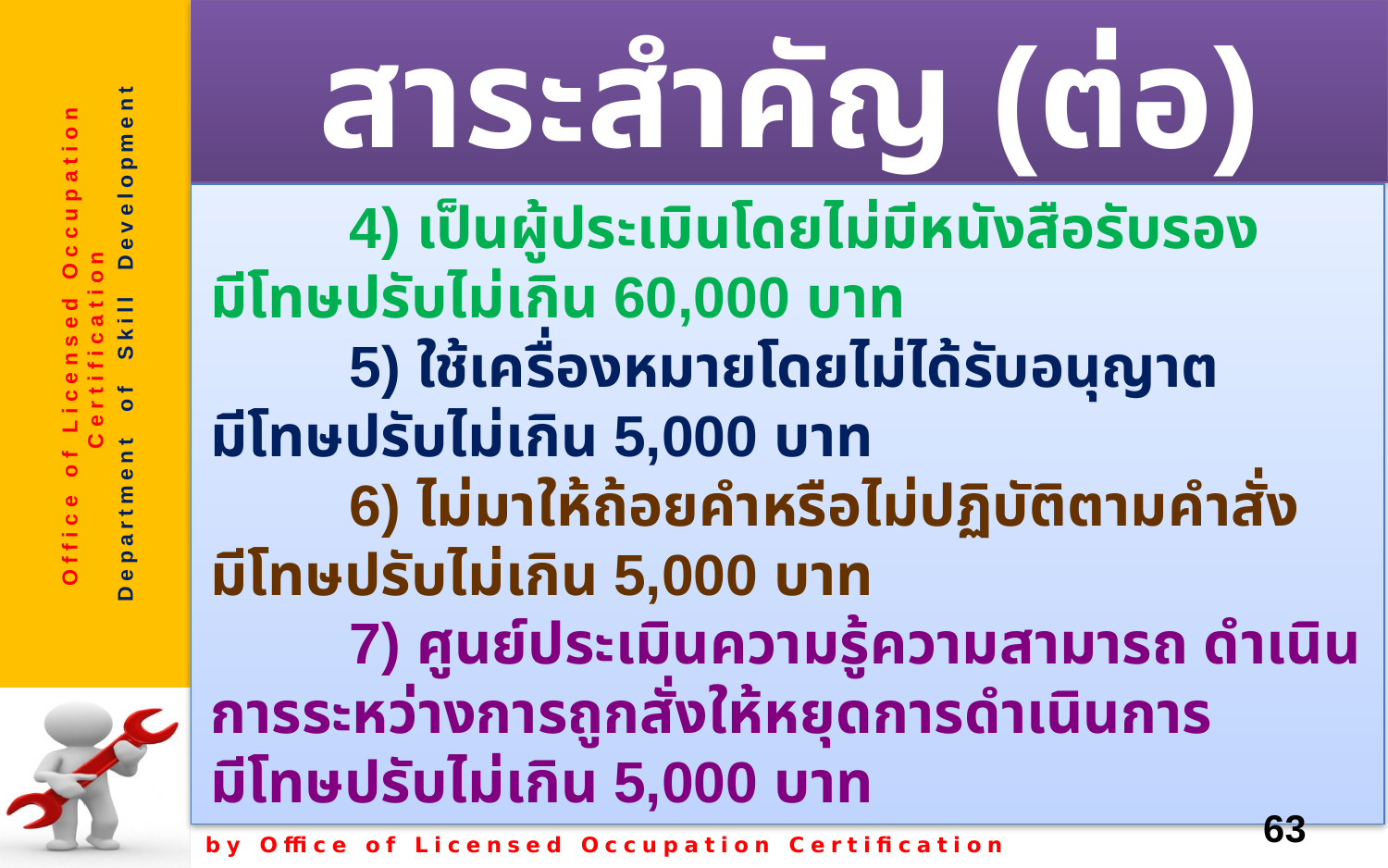

# สาระสำคัญ (ต่อ)
	4) เป็นผู้ประเมินโดยไม่มีหนังสือรับรอง
มีโทษปรับไม่เกิน 60,000 บาท
	5) ใช้เครื่องหมายโดยไม่ได้รับอนุญาต
มีโทษปรับไม่เกิน 5,000 บาท
	6) ไม่มาให้ถ้อยคำหรือไม่ปฏิบัติตามคำสั่ง
มีโทษปรับไม่เกิน 5,000 บาท
	7) ศูนย์ประเมินความรู้ความสามารถ ดำเนินการระหว่างการถูกสั่งให้หยุดการดำเนินการ
มีโทษปรับไม่เกิน 5,000 บาท
63